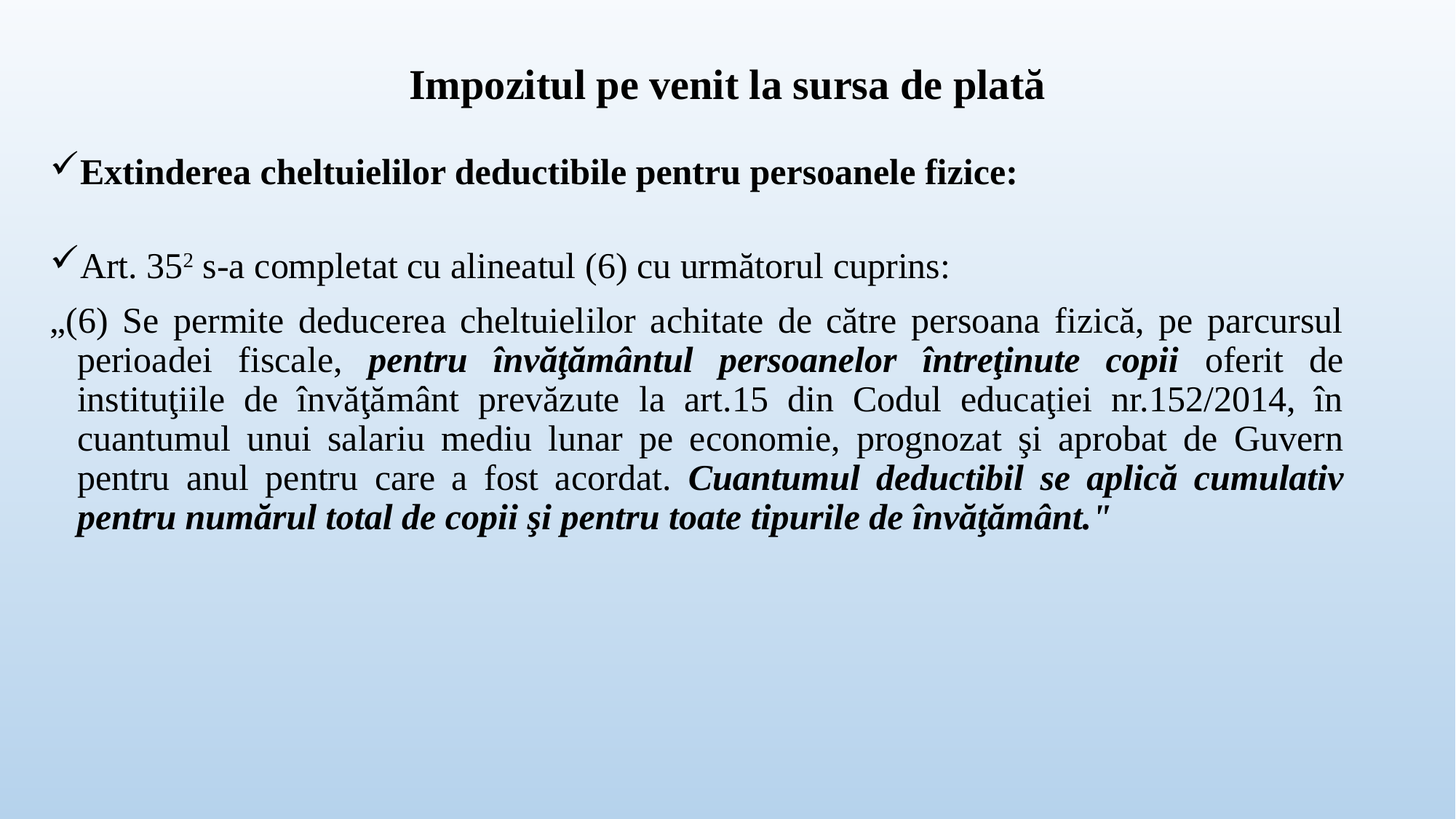

# Impozitul pe venit la sursa de plată
Extinderea cheltuielilor deductibile pentru persoanele fizice:

Art. 352 s-a completat cu alineatul (6) cu următorul cuprins:
„(6) Se permite deducerea cheltuielilor achitate de către persoana fizică, pe parcursul perioadei fiscale, pentru învăţământul persoanelor întreţinute copii oferit de instituţiile de învăţământ prevăzute la art.15 din Codul educaţiei nr.152/2014, în cuantumul unui salariu mediu lunar pe economie, prognozat şi aprobat de Guvern pentru anul pentru care a fost acordat. Cuantumul deductibil se aplică cumulativ pentru numărul total de copii şi pentru toate tipurile de învăţământ."